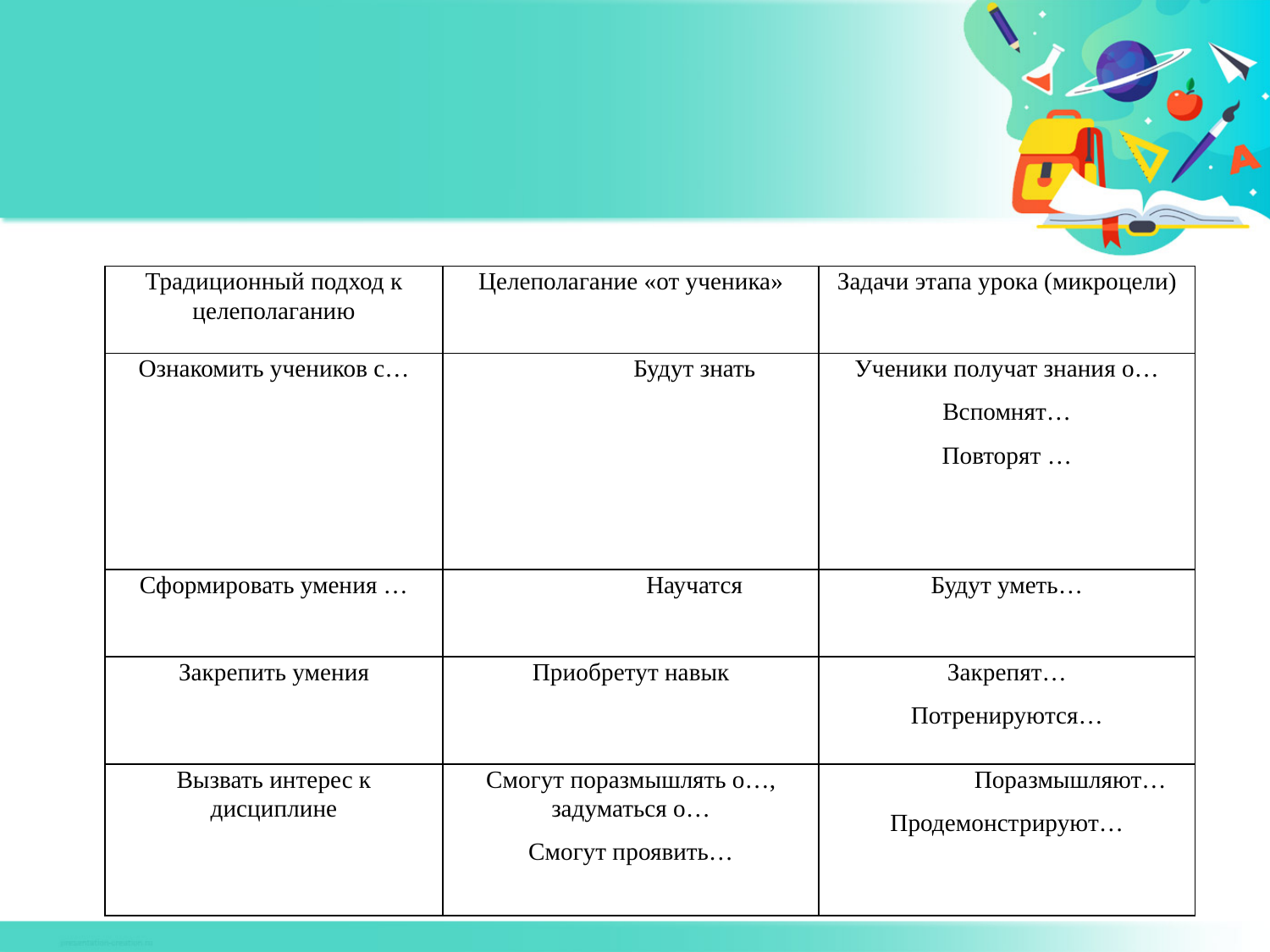

| Традиционный подход к целеполаганию | Целеполагание «от ученика» | Задачи этапа урока (микроцели) |
| --- | --- | --- |
| Ознакомить учеников с… | Будут знать | Ученики получат знания о… Вспомнят… Повторят … |
| Сформировать умения … | Научатся | Будут уметь… |
| Закрепить умения | Приобретут навык | Закрепят… Потренируются… |
| Вызвать интерес к дисциплине | Смогут поразмышлять о…, задуматься о… Смогут проявить… | Поразмышляют… Продемонстрируют… |